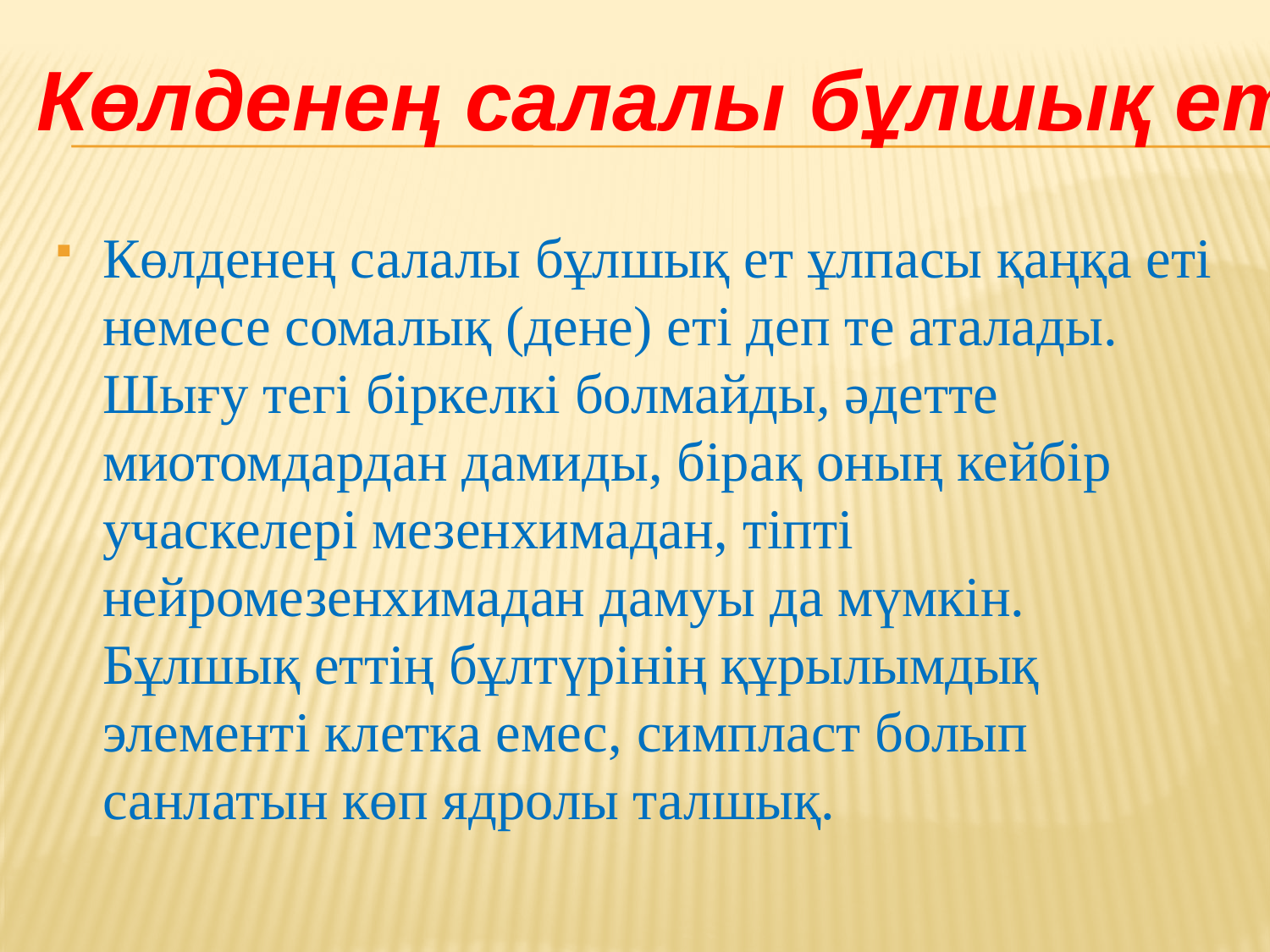

Көлденең салалы бұлшық ет
Көлденең салалы бұлшық ет ұлпасы қаңқа еті немесе сомалық (дене) еті деп те аталады. Шығу тегі біркелкі болмайды, әдетте миотомдардан дамиды, бірақ оның кейбір учаскелері мезенхимадан, тіпті нейромезенхимадан дамуы да мүмкін. Бұлшық еттің бұлтүрінің құрылымдық элементі клетка емес, симпласт болып санлатын көп ядролы талшық.